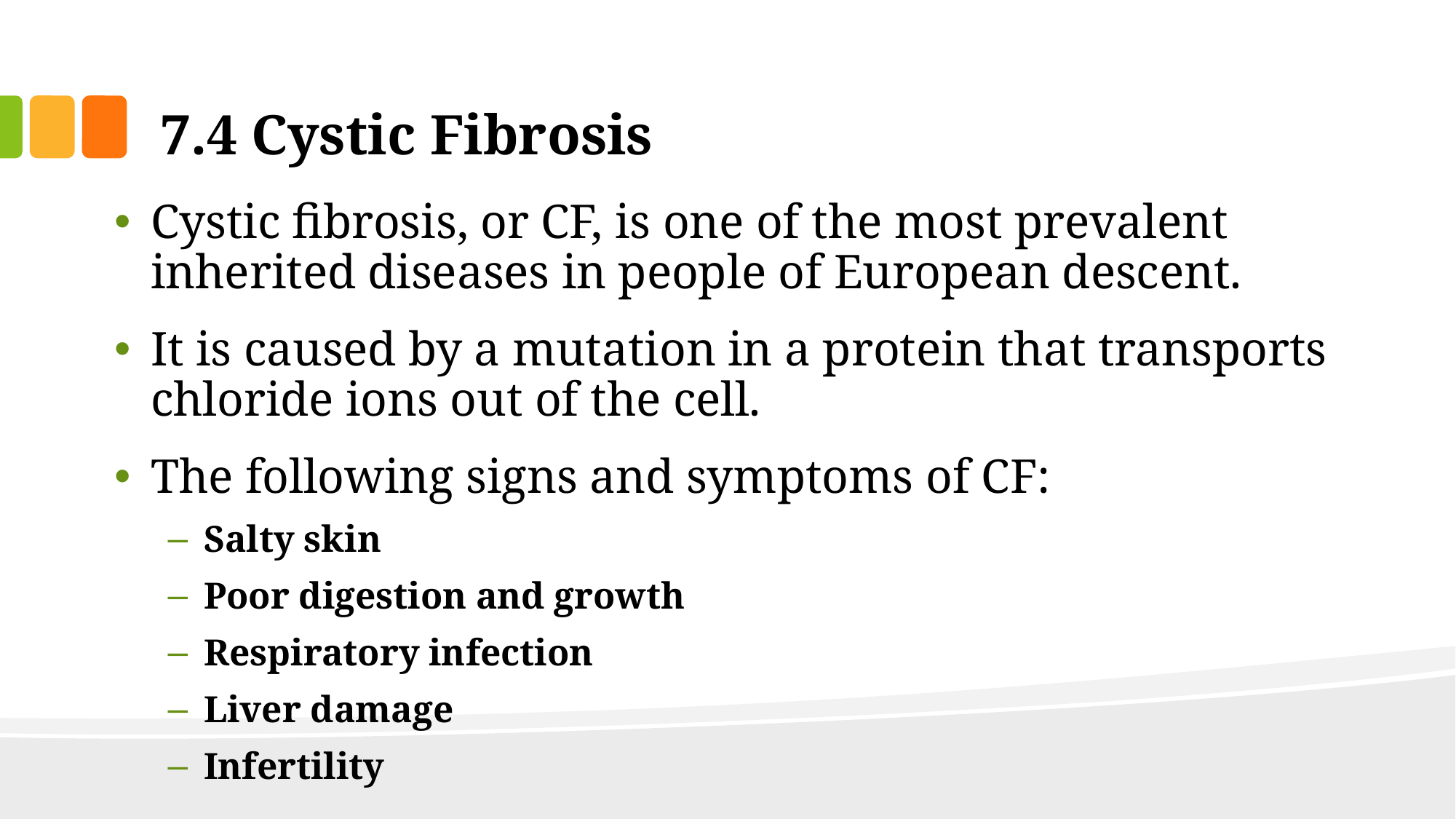

# 7.4 Cystic Fibrosis
Cystic fibrosis, or CF, is one of the most prevalent inherited diseases in people of European descent.
It is caused by a mutation in a protein that transports chloride ions out of the cell.
The following signs and symptoms of CF:
Salty skin
Poor digestion and growth
Respiratory infection
Liver damage
Infertility